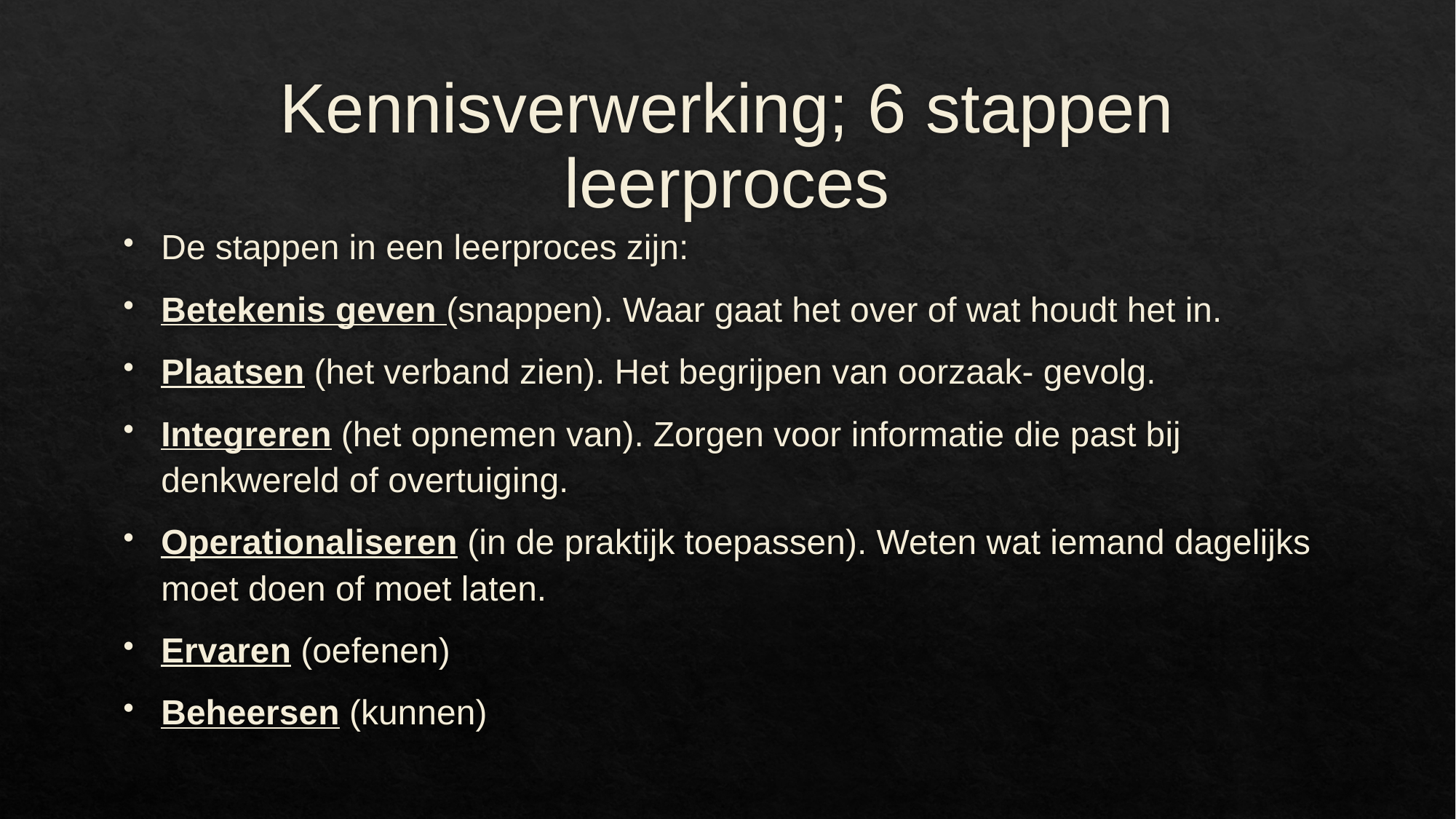

# Kennisverwerking; 6 stappen leerproces
De stappen in een leerproces zijn:
Betekenis geven (snappen). Waar gaat het over of wat houdt het in.
Plaatsen (het verband zien). Het begrijpen van oorzaak- gevolg.
Integreren (het opnemen van). Zorgen voor informatie die past bij denkwereld of overtuiging.
Operationaliseren (in de praktijk toepassen). Weten wat iemand dagelijks moet doen of moet laten.
Ervaren (oefenen)
Beheersen (kunnen)